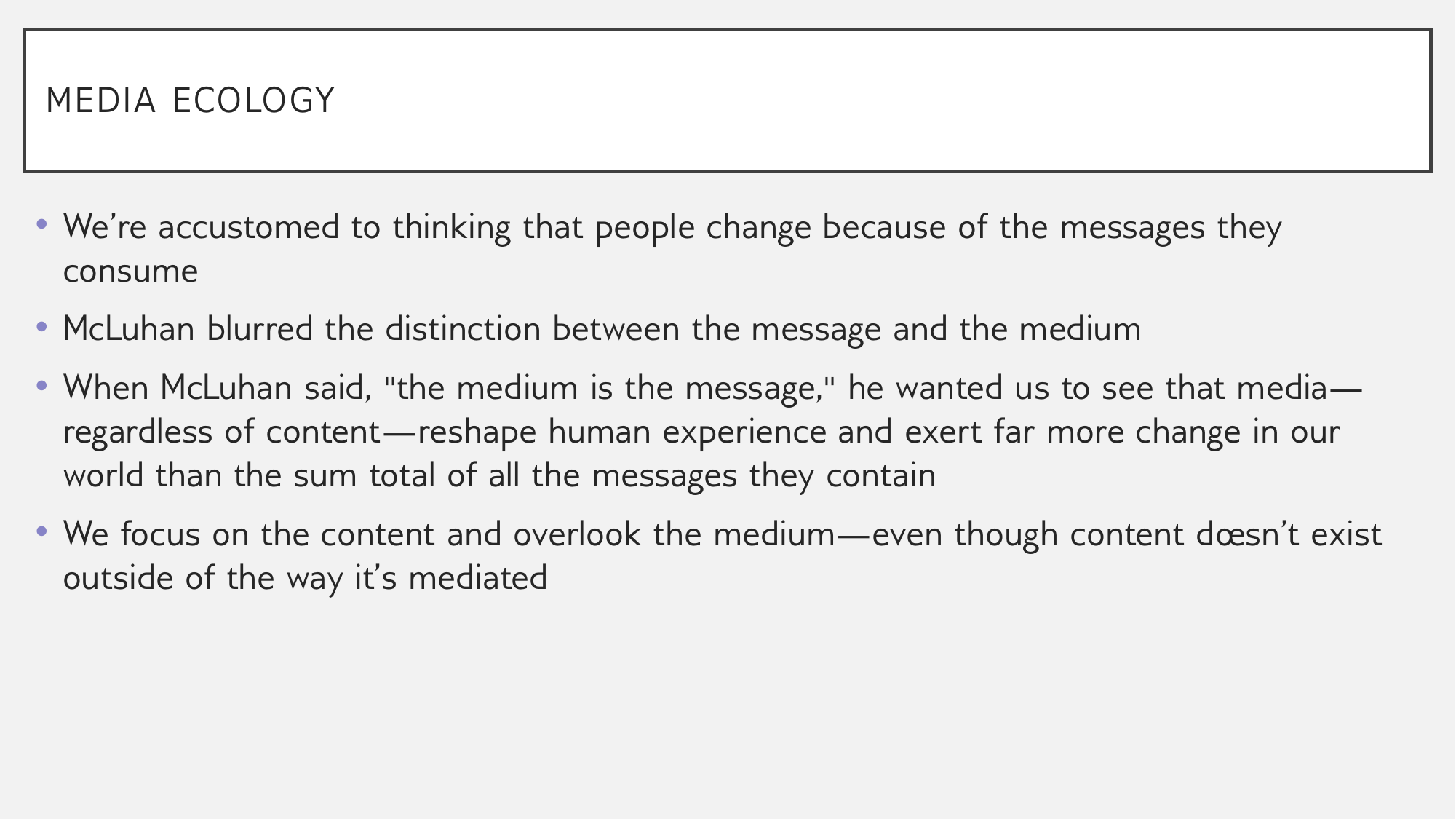

# Media Ecology
We’re accustomed to thinking that people change because of the messages they consume
McLuhan blurred the distinction between the message and the medium
When McLuhan said, "the medium is the message," he wanted us to see that media—regardless of content—reshape human experience and exert far more change in our world than the sum total of all the messages they contain
We focus on the content and overlook the medium—even though content doesn’t exist outside of the way it’s mediated